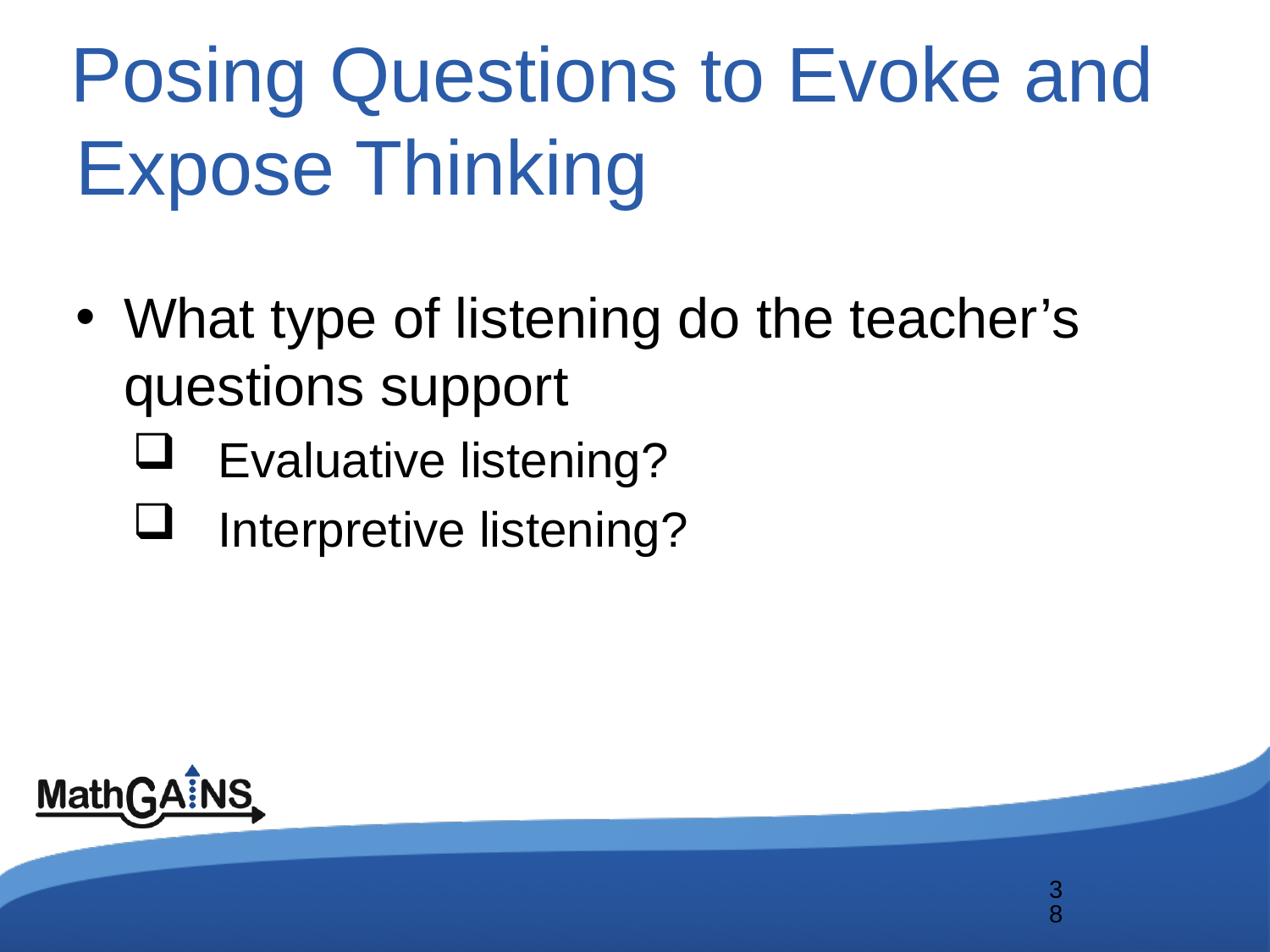

# Posing Questions to Evoke and Expose Thinking
What type of listening do the teacher’s questions support
   Evaluative listening?
   Interpretive listening?
38